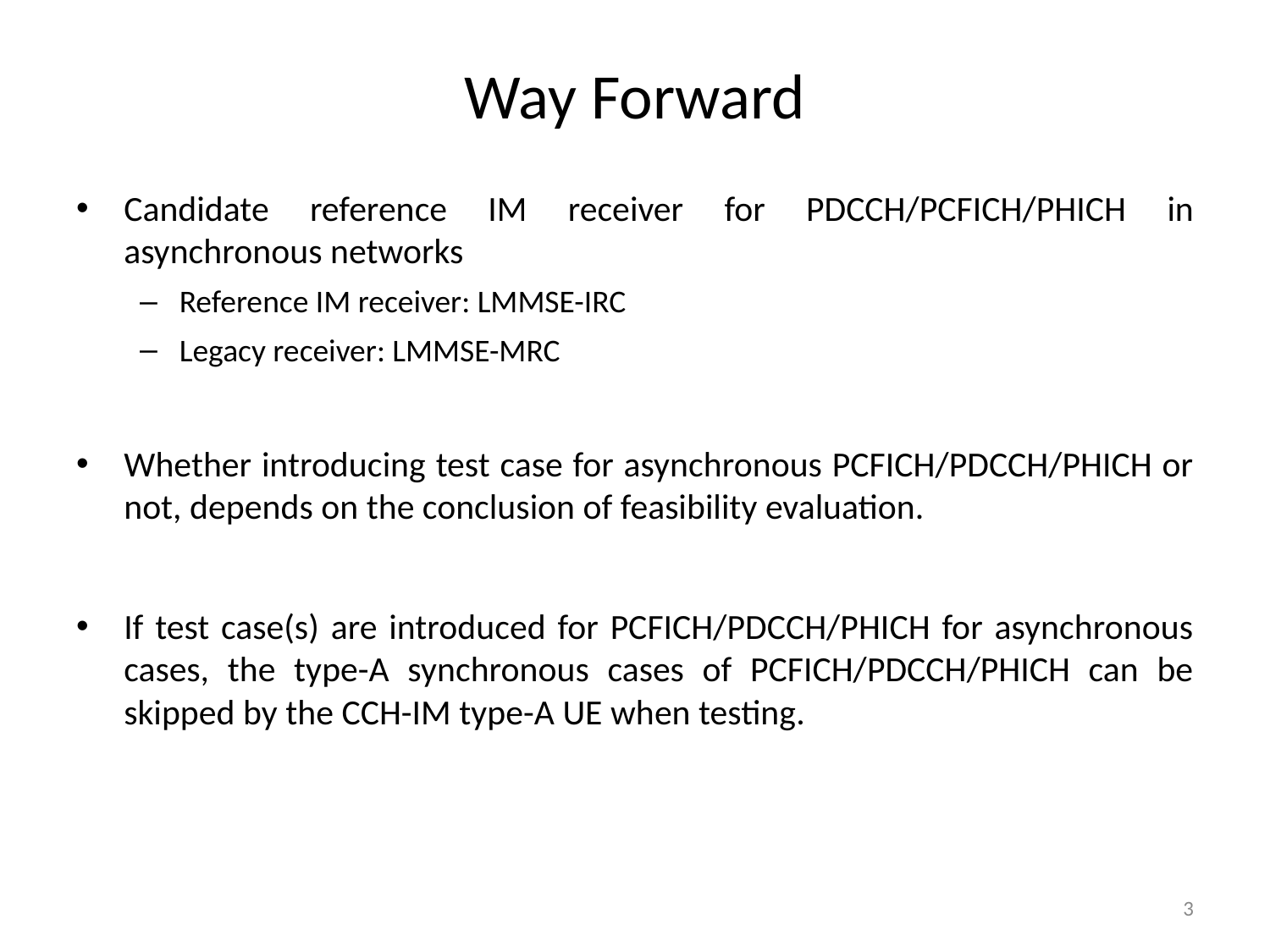

# Way Forward
Candidate reference IM receiver for PDCCH/PCFICH/PHICH in asynchronous networks
Reference IM receiver: LMMSE-IRC
Legacy receiver: LMMSE-MRC

Whether introducing test case for asynchronous PCFICH/PDCCH/PHICH or not, depends on the conclusion of feasibility evaluation.

If test case(s) are introduced for PCFICH/PDCCH/PHICH for asynchronous cases, the type-A synchronous cases of PCFICH/PDCCH/PHICH can be skipped by the CCH-IM type-A UE when testing.
3